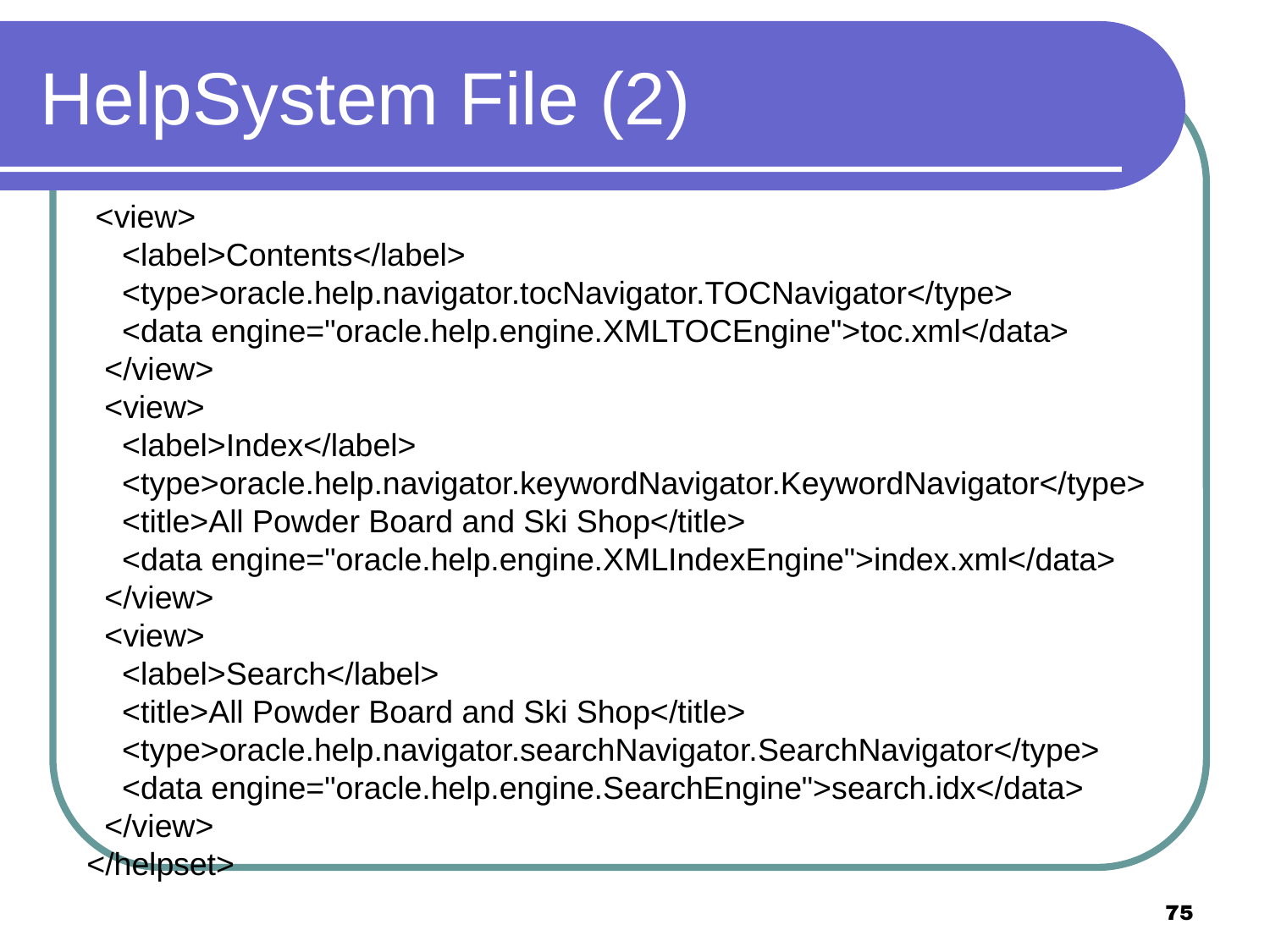

# HelpSystem File (2)
 <view>
    <label>Contents</label>
    <type>oracle.help.navigator.tocNavigator.TOCNavigator</type>
    <data engine="oracle.help.engine.XMLTOCEngine">toc.xml</data>
  </view>
  <view>
    <label>Index</label>
    <type>oracle.help.navigator.keywordNavigator.KeywordNavigator</type>
    <title>All Powder Board and Ski Shop</title>
    <data engine="oracle.help.engine.XMLIndexEngine">index.xml</data>
  </view>
  <view>
    <label>Search</label>
    <title>All Powder Board and Ski Shop</title>
    <type>oracle.help.navigator.searchNavigator.SearchNavigator</type>
    <data engine="oracle.help.engine.SearchEngine">search.idx</data>
  </view>
</helpset>
75